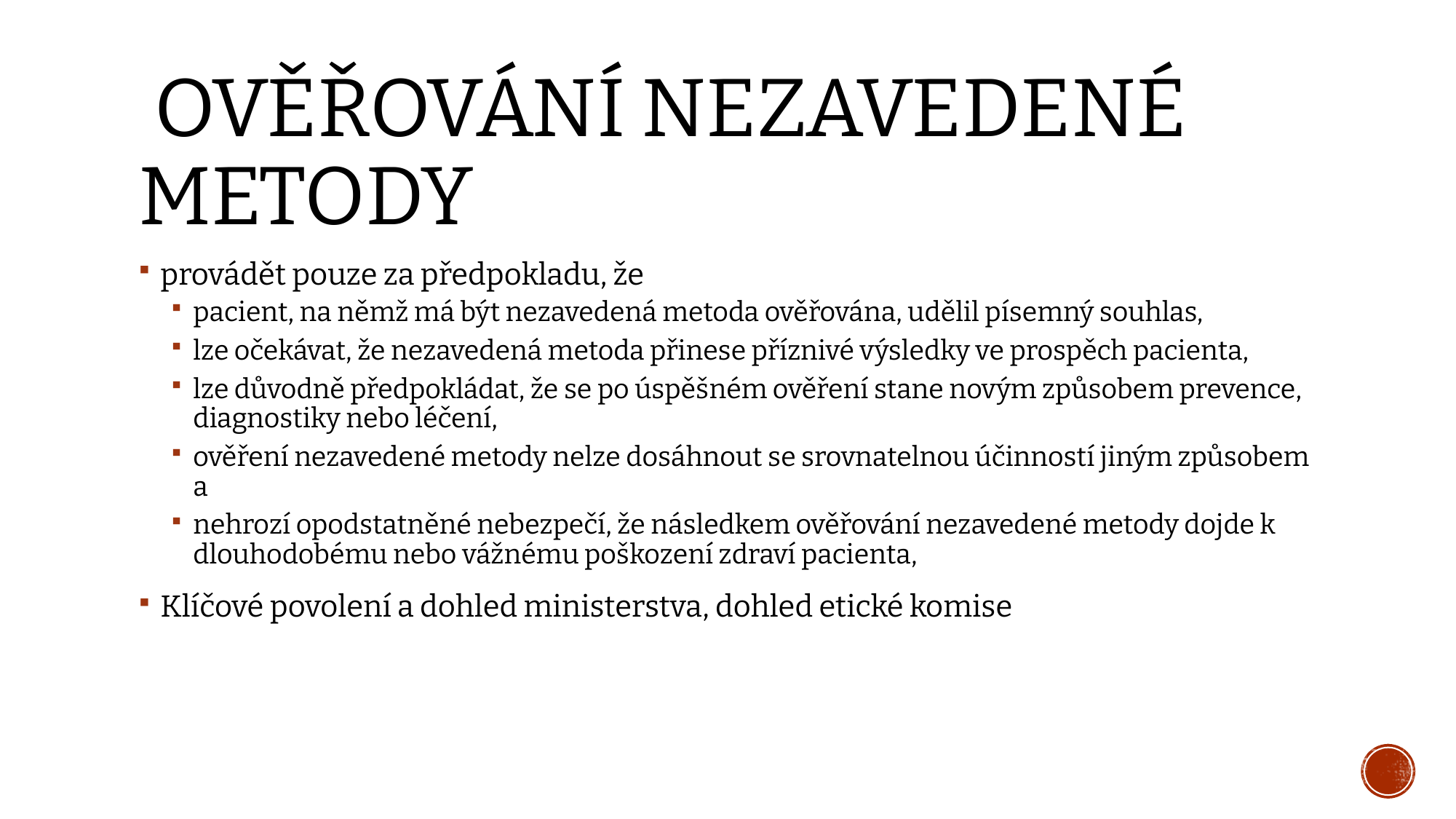

# Ověřování nezavedené metody
provádět pouze za předpokladu, že
pacient, na němž má být nezavedená metoda ověřována, udělil písemný souhlas,
lze očekávat, že nezavedená metoda přinese příznivé výsledky ve prospěch pacienta,
lze důvodně předpokládat, že se po úspěšném ověření stane novým způsobem prevence, diagnostiky nebo léčení,
ověření nezavedené metody nelze dosáhnout se srovnatelnou účinností jiným způsobem a
nehrozí opodstatněné nebezpečí, že následkem ověřování nezavedené metody dojde k dlouhodobému nebo vážnému poškození zdraví pacienta,
Klíčové povolení a dohled ministerstva, dohled etické komise